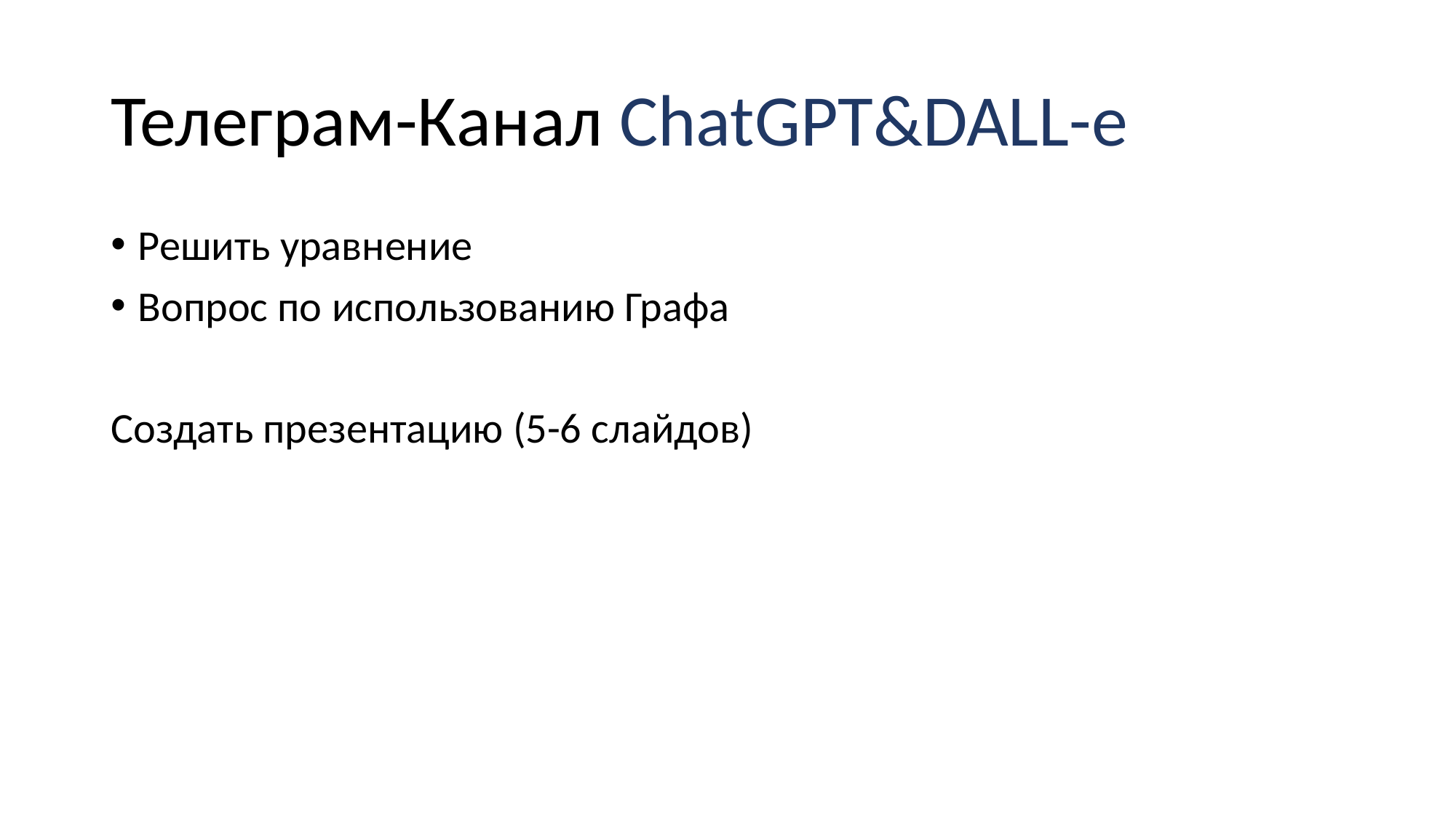

# Телеграм-Канал ChatGPT&DALL-e
Решить уравнение
Вопрос по использованию Графа

Создать презентацию (5-6 слайдов)